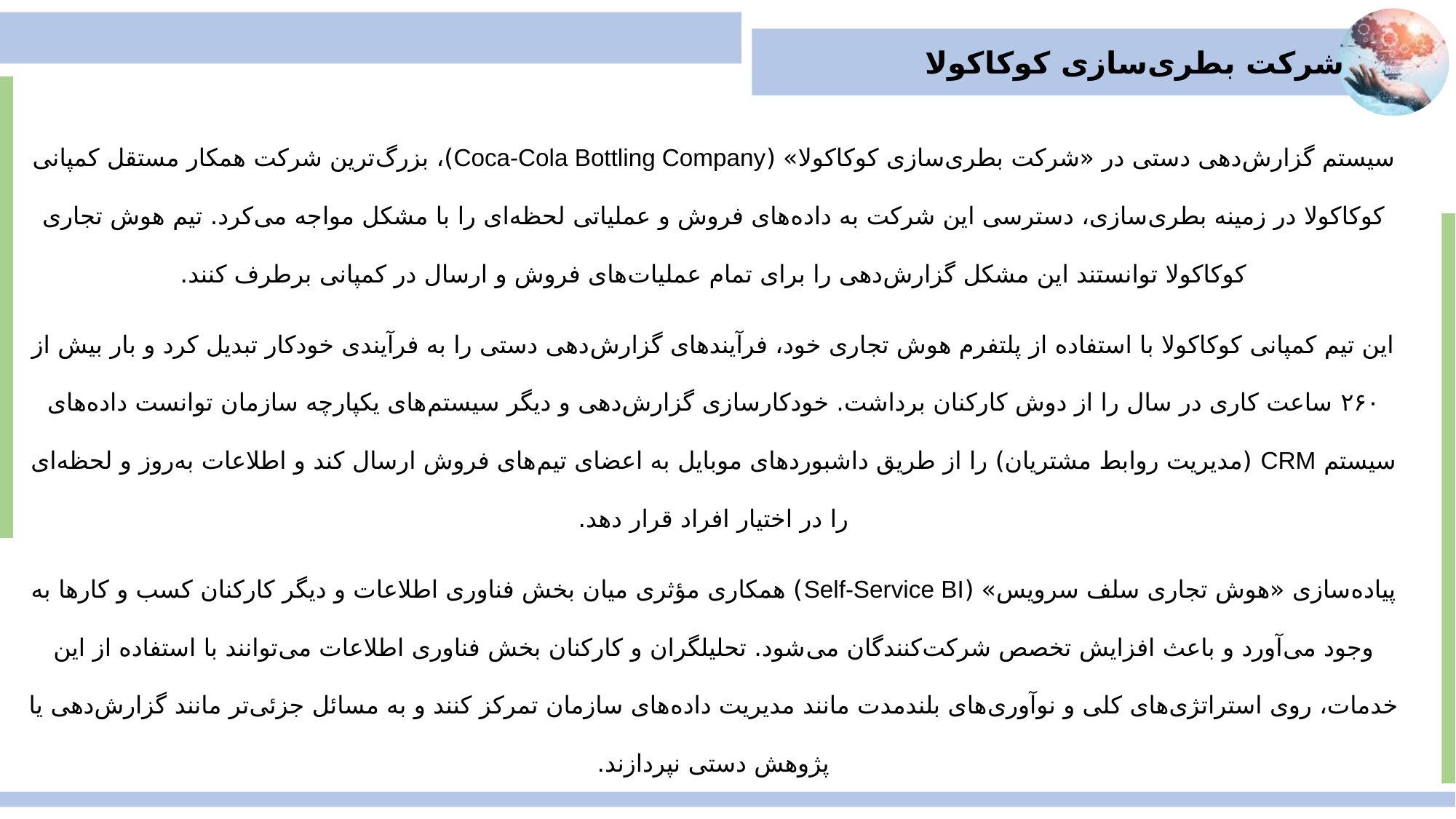

شرکت بطری‌سازی کوکاکولا

سیستم گزارش‌دهی دستی در «شرکت بطری‌سازی کوکاکولا» (Coca-Cola Bottling Company)، بزرگ‌ترین شرکت همکار مستقل کمپانی کوکاکولا در زمینه بطری‌سازی، دسترسی این شرکت به داده‌های فروش و عملیاتی لحظه‌ای را با مشکل مواجه می‌کرد. تیم هوش تجاری کوکاکولا توانستند این مشکل گزارش‌دهی را برای تمام عملیات‌های فروش و ارسال در کمپانی برطرف کنند.
این تیم کمپانی کوکاکولا با استفاده از پلتفرم هوش تجاری خود، فرآیندهای گزارش‌دهی دستی را به فرآیندی خودکار تبدیل کرد و بار بیش از ۲۶۰ ساعت کاری در سال را از دوش کارکنان برداشت. خودکارسازی گزارش‌دهی و دیگر سیستم‌های یکپارچه سازمان توانست داده‌های سیستم CRM (مدیریت روابط مشتریان) را از طریق داشبوردهای موبایل به اعضای تیم‌های فروش ارسال کند و اطلاعات به‌روز و لحظه‌ای را در اختیار افراد قرار دهد.
پیاده‌سازی «هوش تجاری سلف سرویس» (Self-Service BI) همکاری مؤثری میان بخش فناوری اطلاعات و دیگر کارکنان کسب و کارها به وجود می‌آورد و باعث افزایش تخصص شرکت‌کنندگان می‌شود. تحلیلگران و کارکنان بخش فناوری اطلاعات می‌توانند با استفاده از این خدمات، روی استراتژی‌های کلی و نوآوری‌های بلندمدت مانند مدیریت داده‌های سازمان تمرکز کنند و به مسائل جزئی‌تر مانند گزارش‌دهی یا پژوهش دستی نپردازند.